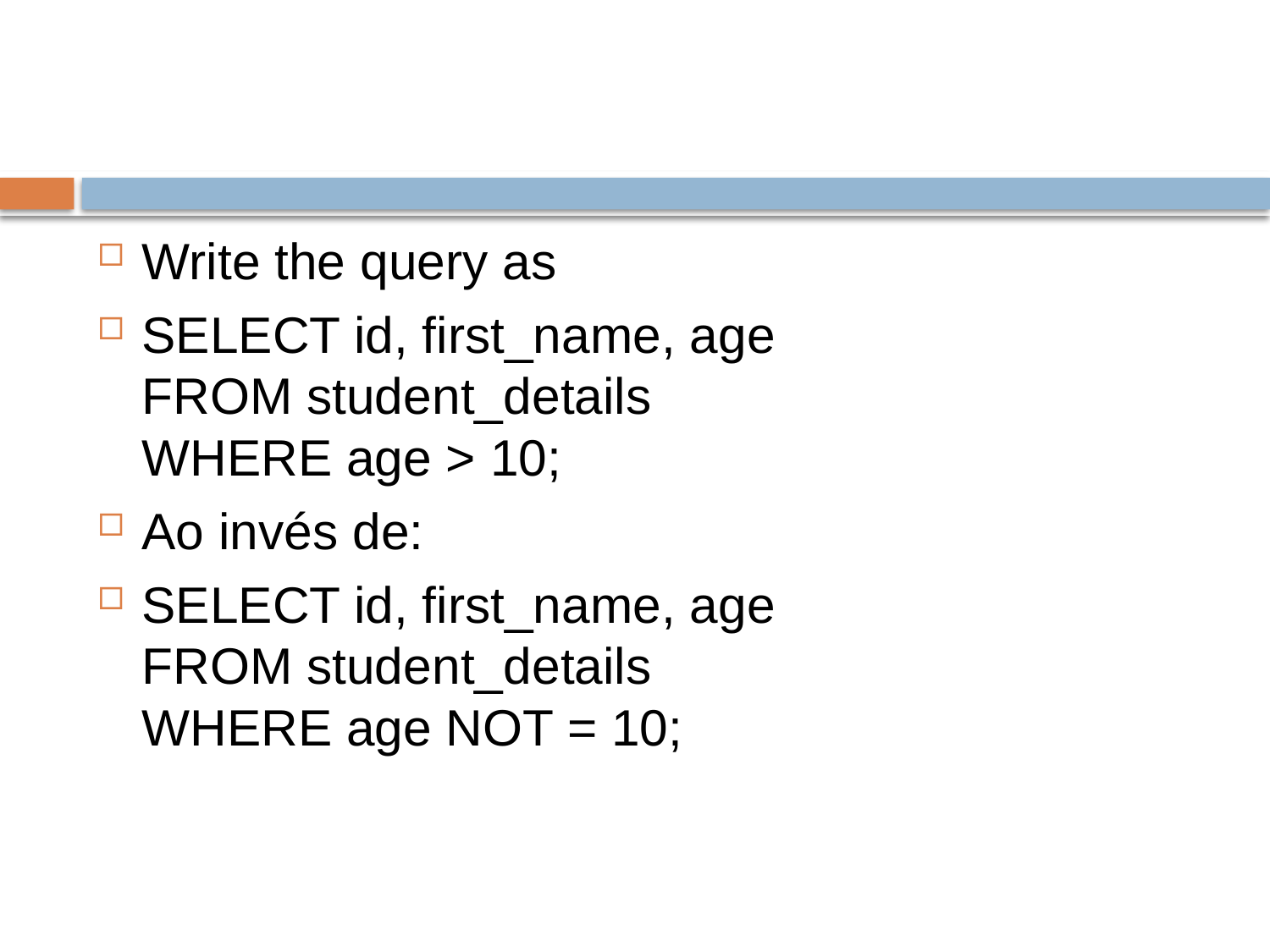

#
Write the query as
SELECT id, first_name, age
FROM student_details
WHERE age > 10;
Ao invés de:
SELECT id, first_name, age
FROM student_details
WHERE age NOT = 10;